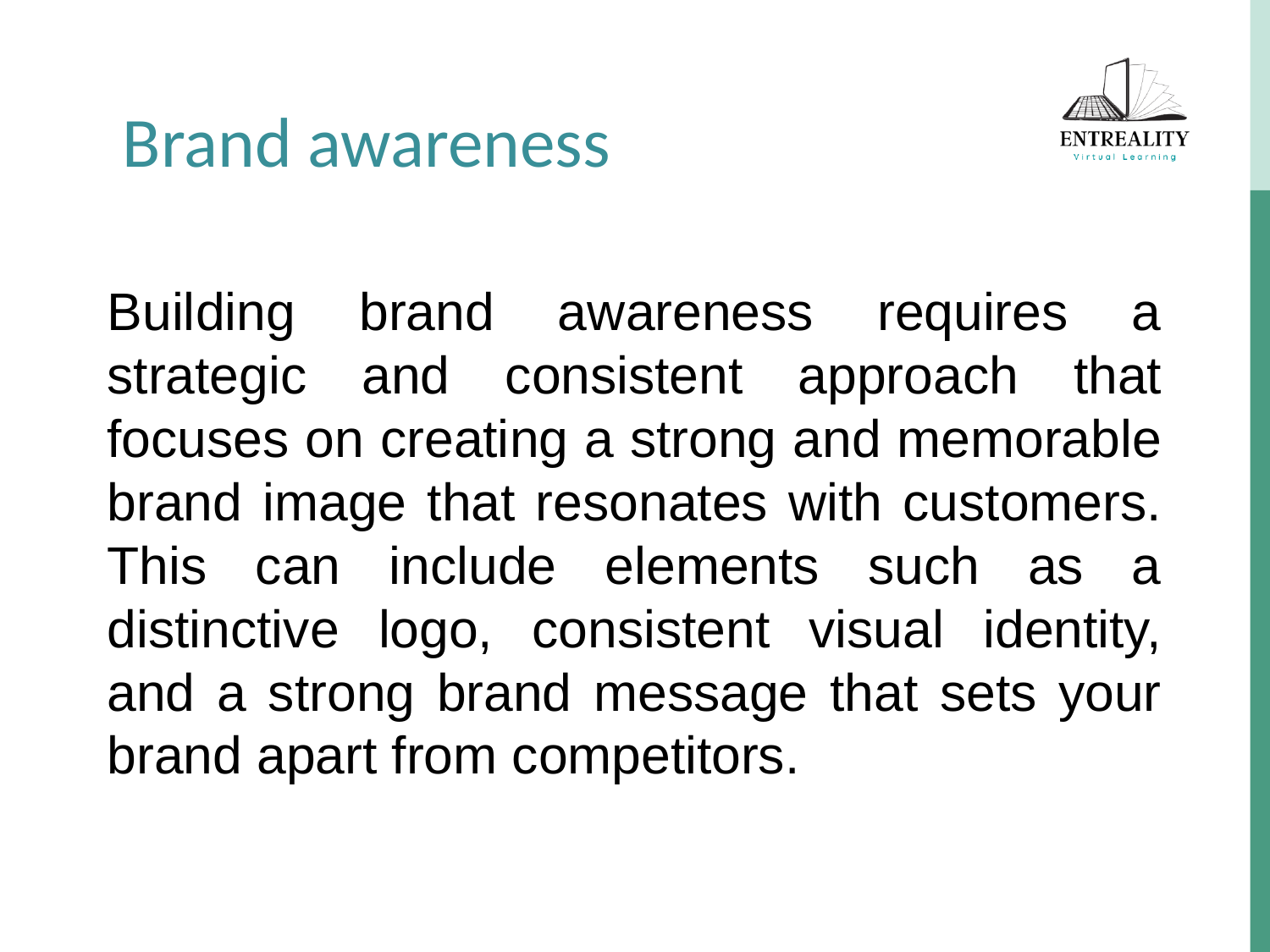

Brand awareness
Building brand awareness requires a strategic and consistent approach that focuses on creating a strong and memorable brand image that resonates with customers. This can include elements such as a distinctive logo, consistent visual identity, and a strong brand message that sets your brand apart from competitors.